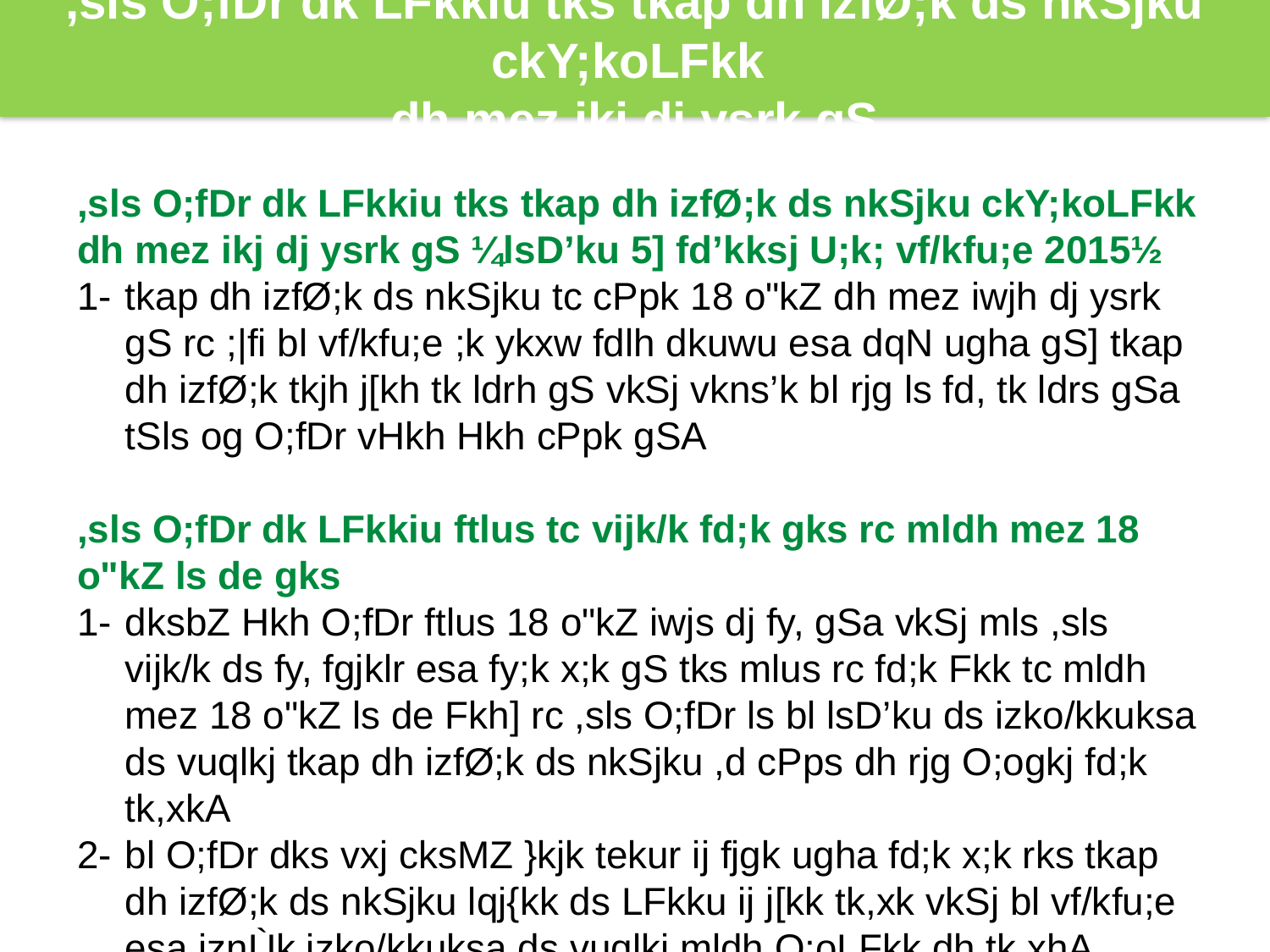

,sls O;fDr dk LFkkiu tks tkap dh izfØ;k ds nkSjku ckY;koLFkk
dh mez ikj dj ysrk gS
,sls O;fDr dk LFkkiu tks tkap dh izfØ;k ds nkSjku ckY;koLFkk dh mez ikj dj ysrk gS ¼lsD’ku 5] fd’kksj U;k; vf/kfu;e 2015½
1-	tkap dh izfØ;k ds nkSjku tc cPpk 18 o"kZ dh mez iwjh dj ysrk gS rc ;|fi bl vf/kfu;e ;k ykxw fdlh dkuwu esa dqN ugha gS] tkap dh izfØ;k tkjh j[kh tk ldrh gS vkSj vkns’k bl rjg ls fd, tk ldrs gSa tSls og O;fDr vHkh Hkh cPpk gSA

,sls O;fDr dk LFkkiu ftlus tc vijk/k fd;k gks rc mldh mez 18 o"kZ ls de gks
1-	dksbZ Hkh O;fDr ftlus 18 o"kZ iwjs dj fy, gSa vkSj mls ,sls vijk/k ds fy, fgjklr esa fy;k x;k gS tks mlus rc fd;k Fkk tc mldh mez 18 o"kZ ls de Fkh] rc ,sls O;fDr ls bl lsD’ku ds izko/kkuksa ds vuqlkj tkap dh izfØ;k ds nkSjku ,d cPps dh rjg O;ogkj fd;k tk,xkA
2-	bl O;fDr dks vxj cksMZ }kjk tekur ij fjgk ugha fd;k x;k rks tkap dh izfØ;k ds nkSjku lqj{kk ds LFkku ij j[kk tk,xk vkSj bl vf/kfu;e esa iznÙk izko/kkuksa ds vuqlkj mldh O;oLFkk dh tk,xhA